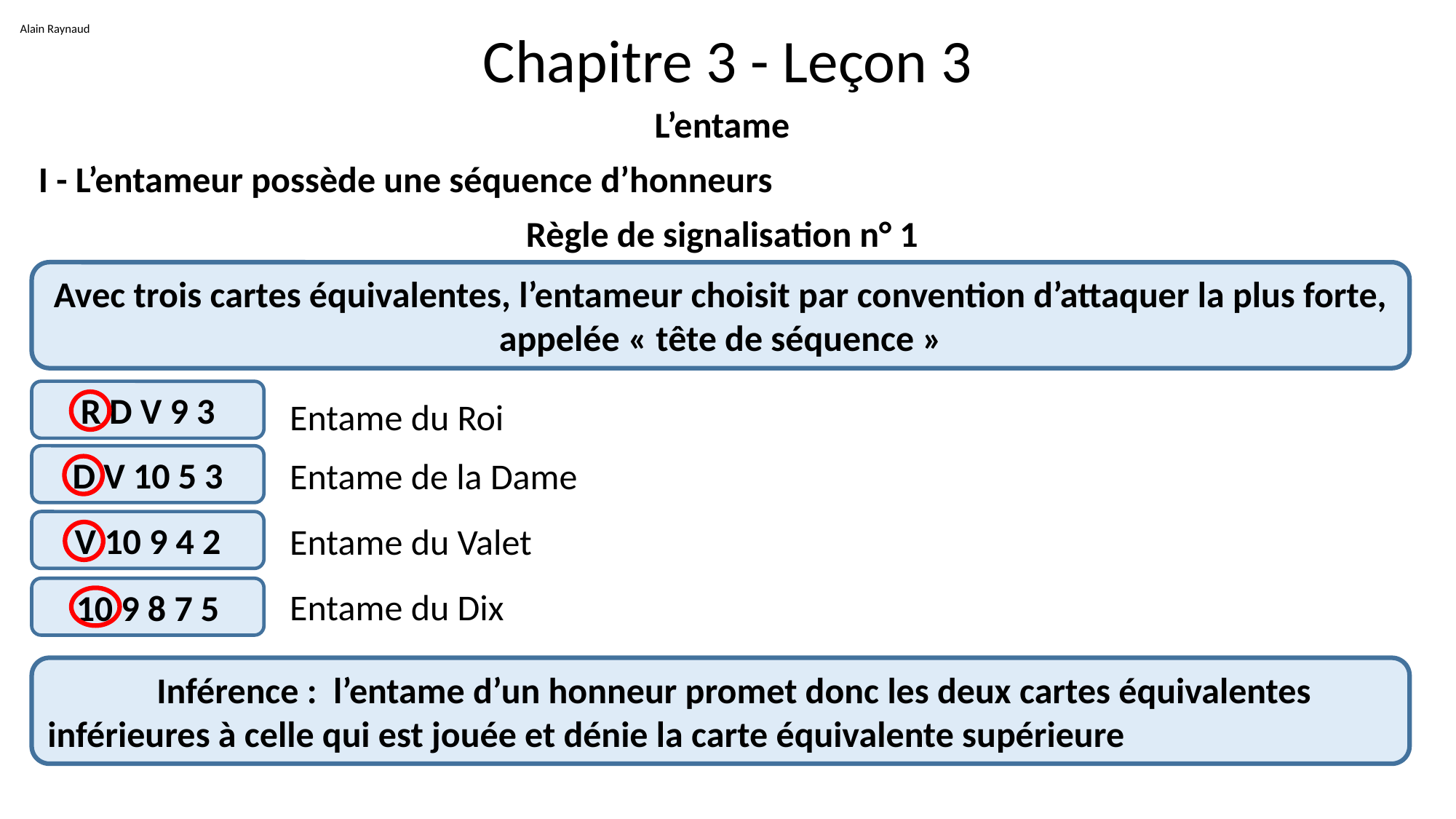

Alain Raynaud
# Chapitre 3 - Leçon 3
L’entame
I - L’entameur possède une séquence d’honneurs
Règle de signalisation n° 1

Avec trois cartes équivalentes, l’entameur choisit par convention d’attaquer la plus forte, appelée « tête de séquence »
R D V 9 3
Entame du Roi

D V 10 5 3
Entame de la Dame

V 10 9 4 2
Entame du Valet

10 9 8 7 5
Entame du Dix

	Inférence :  l’entame d’un honneur promet donc les deux cartes équivalentes inférieures à celle qui est jouée et dénie la carte équivalente supérieure